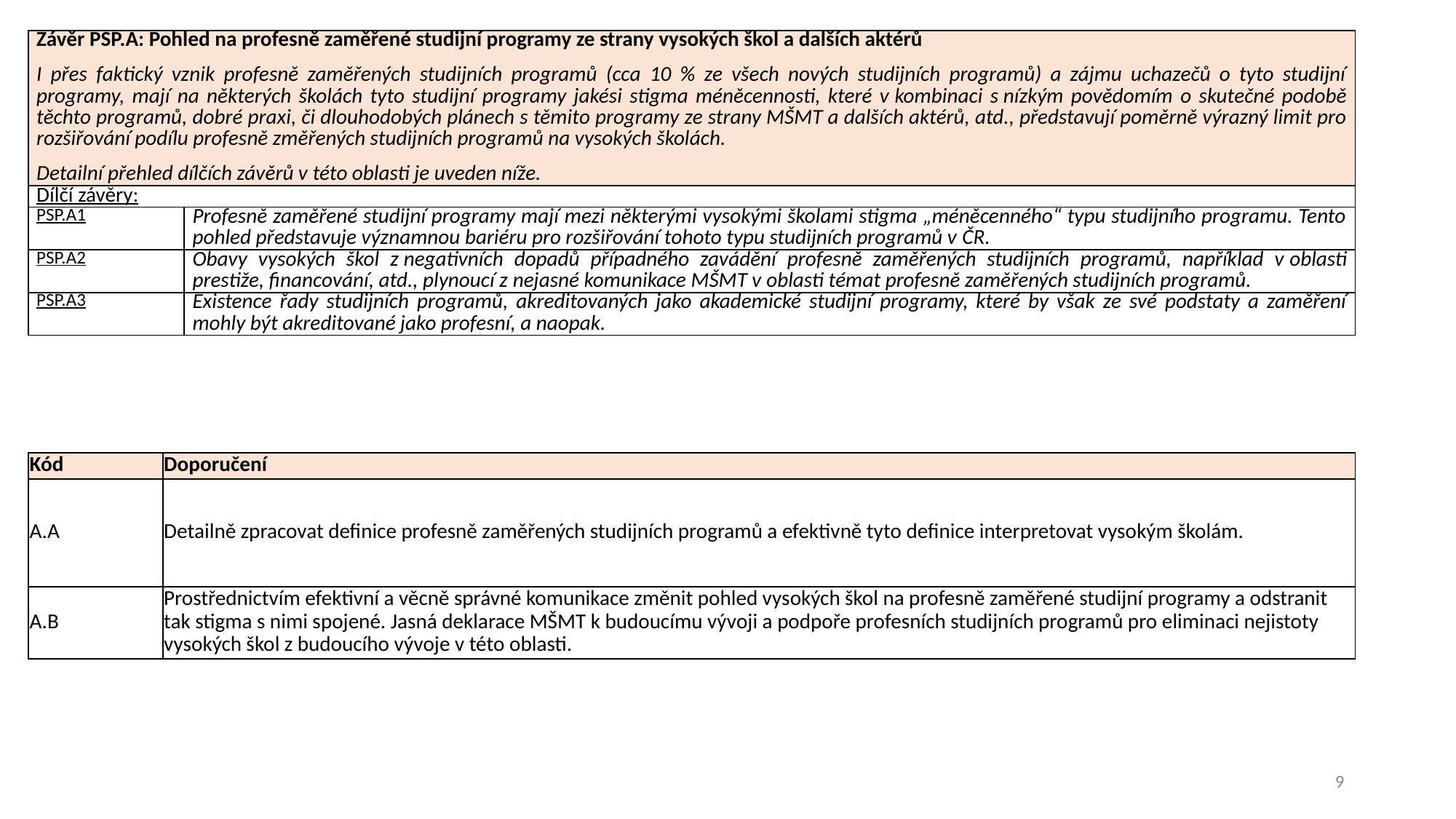

| Závěr PSP.A: Pohled na profesně zaměřené studijní programy ze strany vysokých škol a dalších aktérů I přes faktický vznik profesně zaměřených studijních programů (cca 10 % ze všech nových studijních programů) a zájmu uchazečů o tyto studijní programy, mají na některých školách tyto studijní programy jakési stigma méněcennosti, které v kombinaci s nízkým povědomím o skutečné podobě těchto programů, dobré praxi, či dlouhodobých plánech s těmito programy ze strany MŠMT a dalších aktérů, atd., představují poměrně výrazný limit pro rozšiřování podílu profesně změřených studijních programů na vysokých školách. Detailní přehled dílčích závěrů v této oblasti je uveden níže. |  |
| --- | --- |
| Dílčí závěry: |  |
| PSP.A1 | Profesně zaměřené studijní programy mají mezi některými vysokými školami stigma „méněcenného“ typu studijního programu. Tento pohled představuje významnou bariéru pro rozšiřování tohoto typu studijních programů v ČR. |
| PSP.A2 | Obavy vysokých škol z negativních dopadů případného zavádění profesně zaměřených studijních programů, například v oblasti prestiže, financování, atd., plynoucí z nejasné komunikace MŠMT v oblasti témat profesně zaměřených studijních programů. |
| PSP.A3 | Existence řady studijních programů, akreditovaných jako akademické studijní programy, které by však ze své podstaty a zaměření mohly být akreditované jako profesní, a naopak. |
| Kód | Doporučení |
| --- | --- |
| A.A | Detailně zpracovat definice profesně zaměřených studijních programů a efektivně tyto definice interpretovat vysokým školám. |
| A.B | Prostřednictvím efektivní a věcně správné komunikace změnit pohled vysokých škol na profesně zaměřené studijní programy a odstranit tak stigma s nimi spojené. Jasná deklarace MŠMT k budoucímu vývoji a podpoře profesních studijních programů pro eliminaci nejistoty vysokých škol z budoucího vývoje v této oblasti. |
9